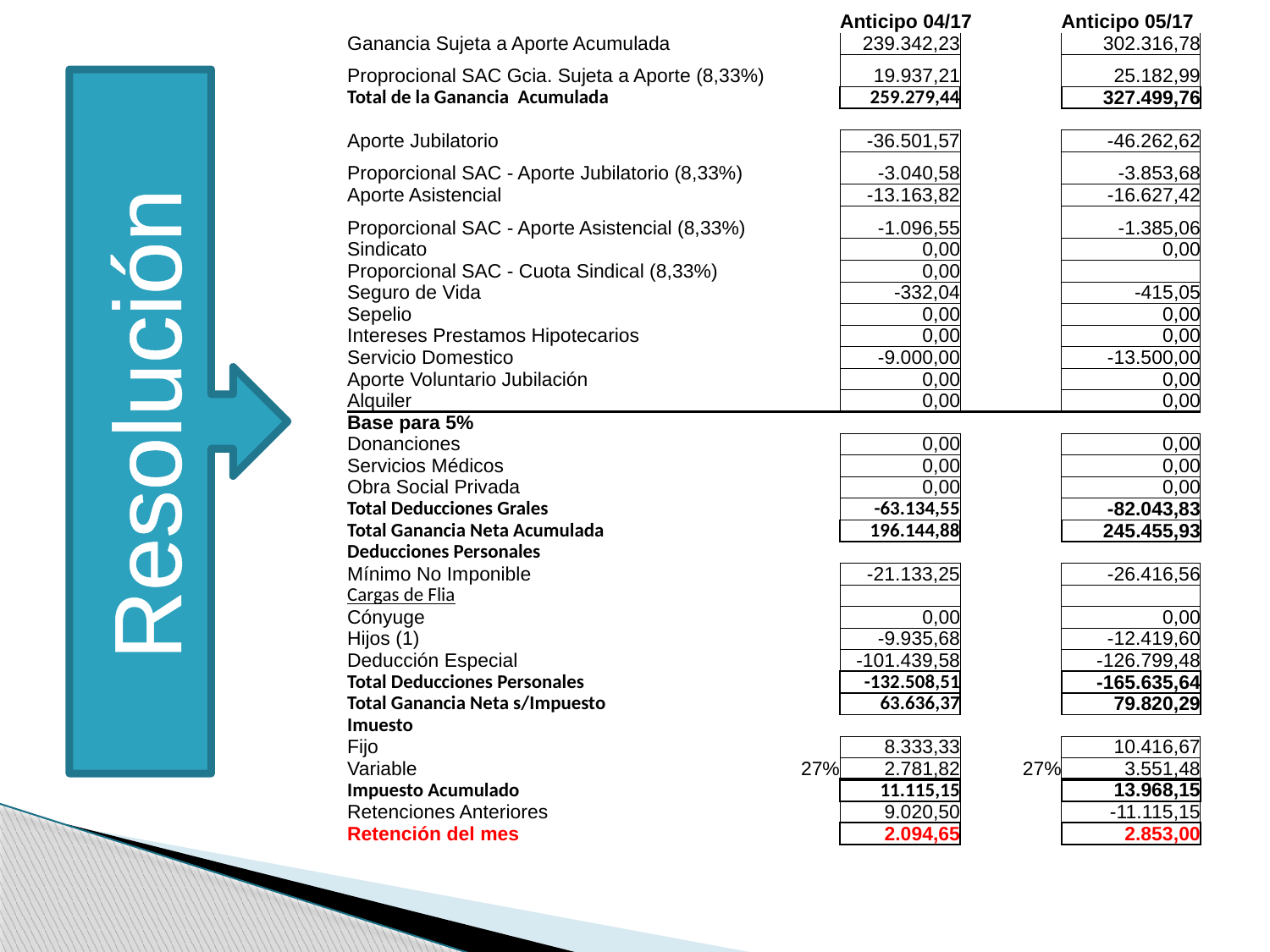

|  |  | Anticipo 04/17 |  | Anticipo 05/17 |
| --- | --- | --- | --- | --- |
| Ganancia Sujeta a Aporte Acumulada |  | 239.342,23 |  | 302.316,78 |
| Proprocional SAC Gcia. Sujeta a Aporte (8,33%) |  | 19.937,21 |  | 25.182,99 |
| Total de la Ganancia Acumulada |  | 259.279,44 |  | 327.499,76 |
|  |  |  |  |  |
| Aporte Jubilatorio |  | -36.501,57 |  | -46.262,62 |
| Proporcional SAC - Aporte Jubilatorio (8,33%) |  | -3.040,58 |  | -3.853,68 |
| Aporte Asistencial |  | -13.163,82 |  | -16.627,42 |
| Proporcional SAC - Aporte Asistencial (8,33%) |  | -1.096,55 |  | -1.385,06 |
| Sindicato |  | 0,00 |  | 0,00 |
| Proporcional SAC - Cuota Sindical (8,33%) |  | 0,00 |  |  |
| Seguro de Vida |  | -332,04 |  | -415,05 |
| Sepelio |  | 0,00 |  | 0,00 |
| Intereses Prestamos Hipotecarios |  | 0,00 |  | 0,00 |
| Servicio Domestico |  | -9.000,00 |  | -13.500,00 |
| Aporte Voluntario Jubilación |  | 0,00 |  | 0,00 |
| Alquiler |  | 0,00 |  | 0,00 |
| Base para 5% |  |  |  |  |
| Donanciones |  | 0,00 |  | 0,00 |
| Servicios Médicos |  | 0,00 |  | 0,00 |
| Obra Social Privada |  | 0,00 |  | 0,00 |
| Total Deducciones Grales |  | -63.134,55 |  | -82.043,83 |
| Total Ganancia Neta Acumulada |  | 196.144,88 |  | 245.455,93 |
| Deducciones Personales |  |  |  |  |
| Mínimo No Imponible |  | -21.133,25 |  | -26.416,56 |
| Cargas de Flia |  |  |  |  |
| Cónyuge |  | 0,00 |  | 0,00 |
| Hijos (1) |  | -9.935,68 |  | -12.419,60 |
| Deducción Especial |  | -101.439,58 |  | -126.799,48 |
| Total Deducciones Personales |  | -132.508,51 |  | -165.635,64 |
| Total Ganancia Neta s/Impuesto |  | 63.636,37 |  | 79.820,29 |
| Imuesto |  |  |  |  |
| Fijo |  | 8.333,33 |  | 10.416,67 |
| Variable | 27% | 2.781,82 | 27% | 3.551,48 |
| Impuesto Acumulado |  | 11.115,15 |  | 13.968,15 |
| Retenciones Anteriores |  | 9.020,50 |  | -11.115,15 |
| Retención del mes |  | 2.094,65 |  | 2.853,00 |

Resolución